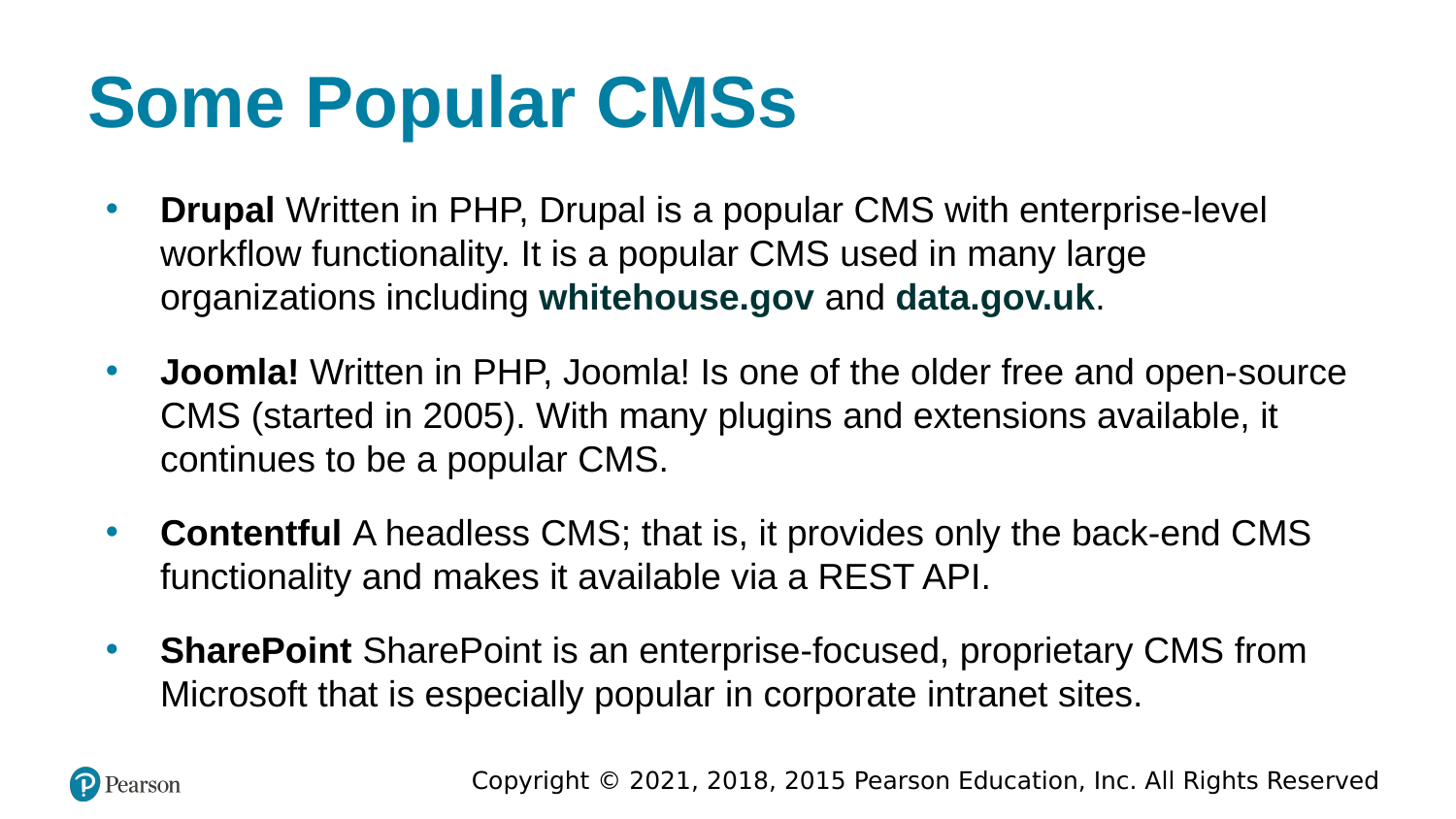

# Some Popular CMSs
Drupal Written in PHP, Drupal is a popular CMS with enterprise-level workflow functionality. It is a popular CMS used in many large organizations including whitehouse.gov and data.gov.uk.
Joomla! Written in PHP, Joomla! Is one of the older free and open-source CMS (started in 2005). With many plugins and extensions available, it continues to be a popular CMS.
Contentful A headless CMS; that is, it provides only the back-end CMS functionality and makes it available via a REST API.
SharePoint SharePoint is an enterprise-focused, proprietary CMS from Microsoft that is especially popular in corporate intranet sites.